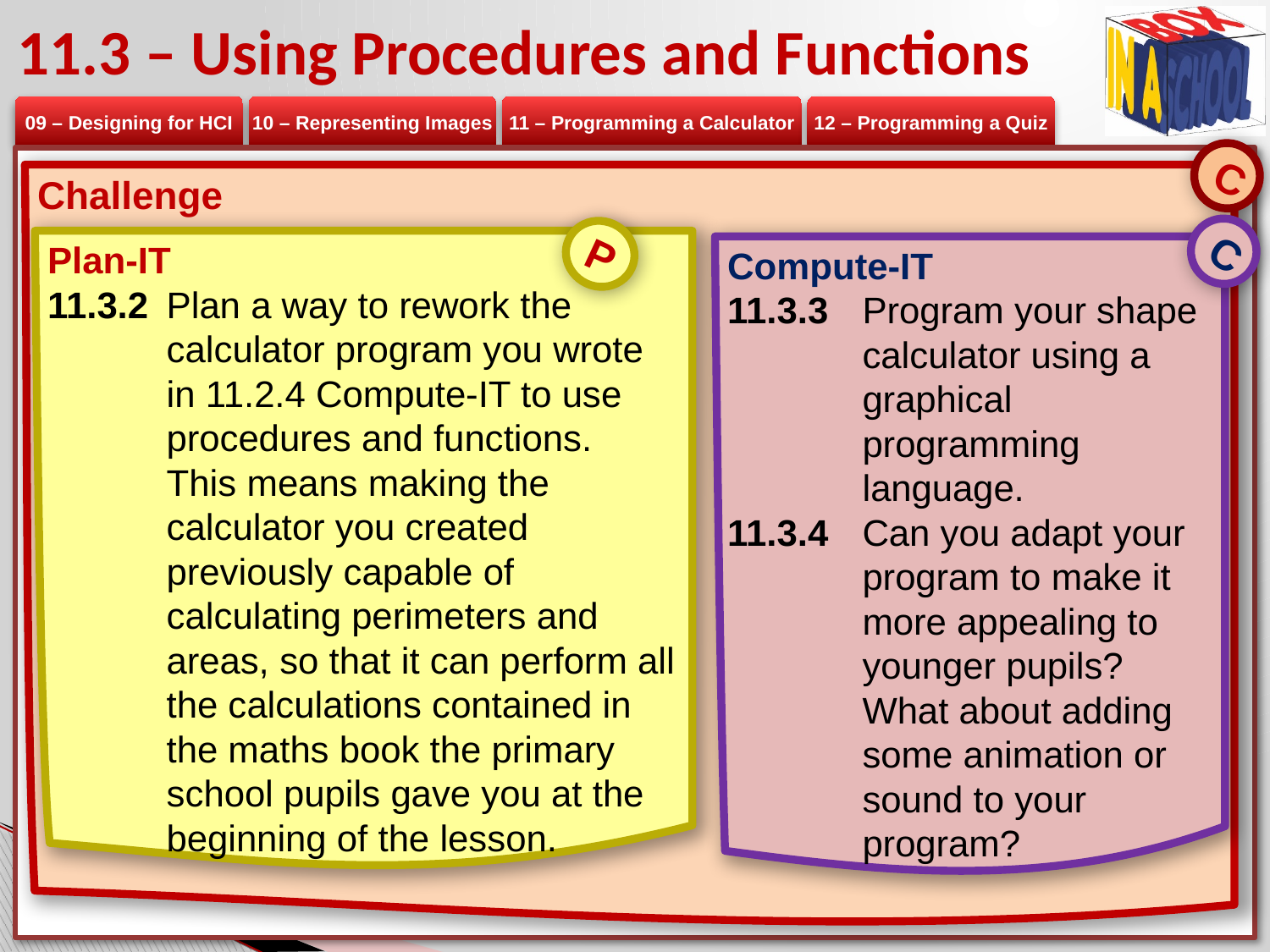

# 11.3 – Using Procedures and Functions
C
Challenge

C
P
Plan-IT
11.3.2 	Plan a way to rework the calculator program you wrote in 11.2.4 Compute-IT to use procedures and functions.
	This means making the calculator you created previously capable of calculating perimeters and areas, so that it can perform all the calculations contained in the maths book the primary school pupils gave you at the beginning of the lesson.
Compute-IT
11.3.3 	Program your shape calculator using a graphical programming language.
11.3.4 	Can you adapt your program to make it more appealing to younger pupils? What about adding some animation or sound to your program?